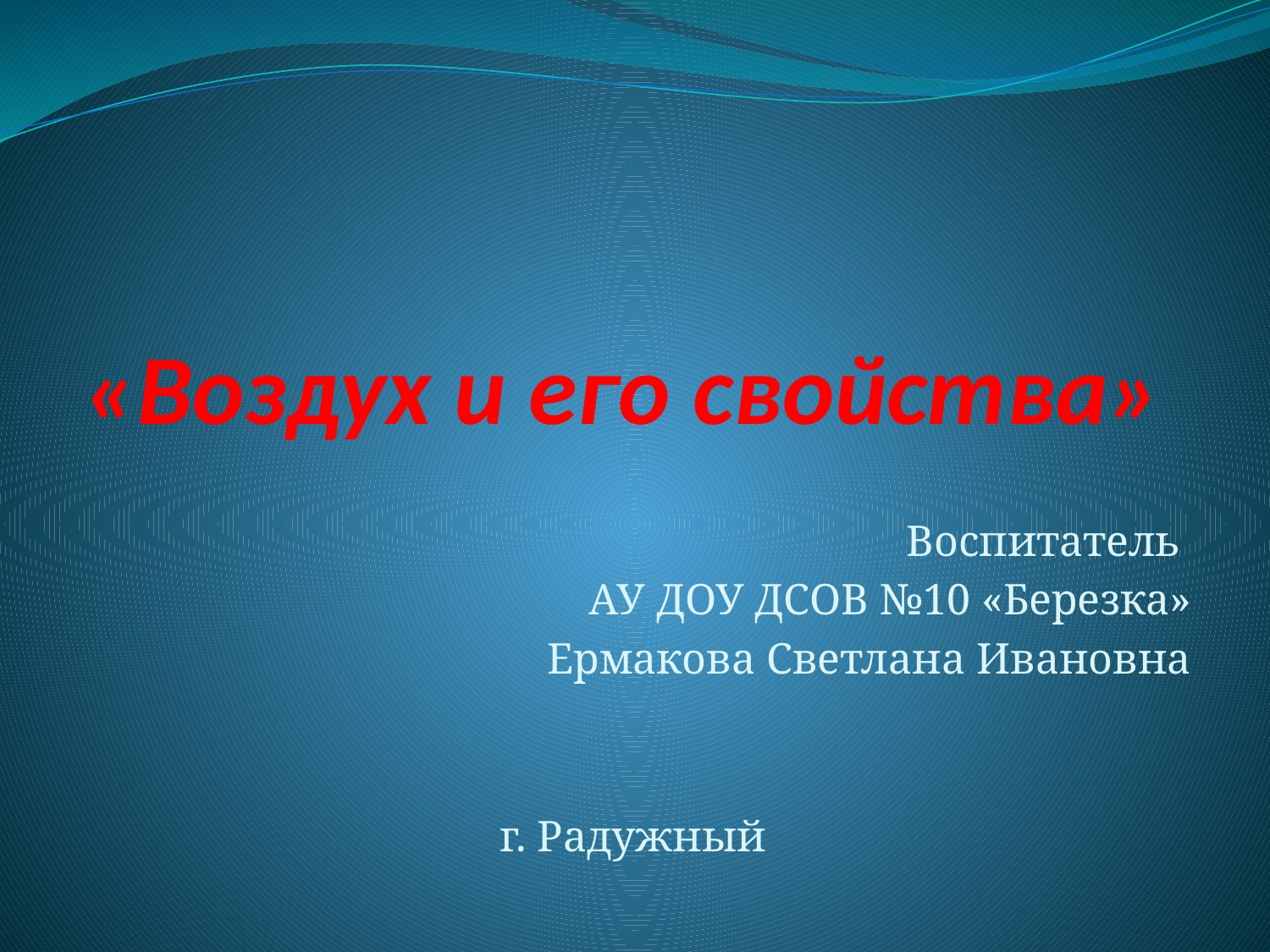

# «Воздух и его свойства»

Воспитатель
АУ ДОУ ДСОВ №10 «Березка»
Ермакова Светлана Ивановна

г. Радужный